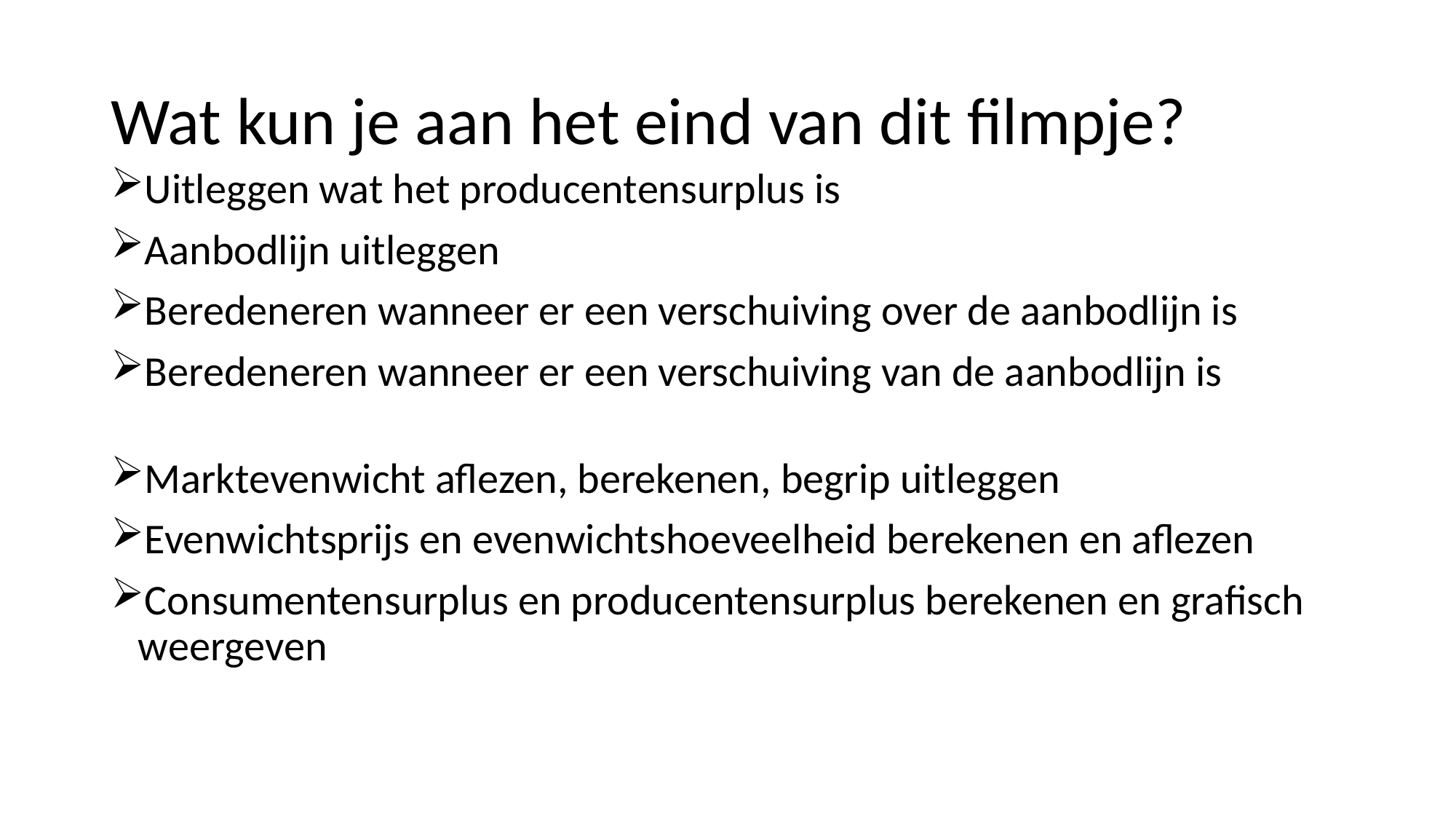

# Wat kun je aan het eind van dit filmpje?
Uitleggen wat het producentensurplus is
Aanbodlijn uitleggen
Beredeneren wanneer er een verschuiving over de aanbodlijn is
Beredeneren wanneer er een verschuiving van de aanbodlijn is
Marktevenwicht aflezen, berekenen, begrip uitleggen
Evenwichtsprijs en evenwichtshoeveelheid berekenen en aflezen
Consumentensurplus en producentensurplus berekenen en grafisch weergeven